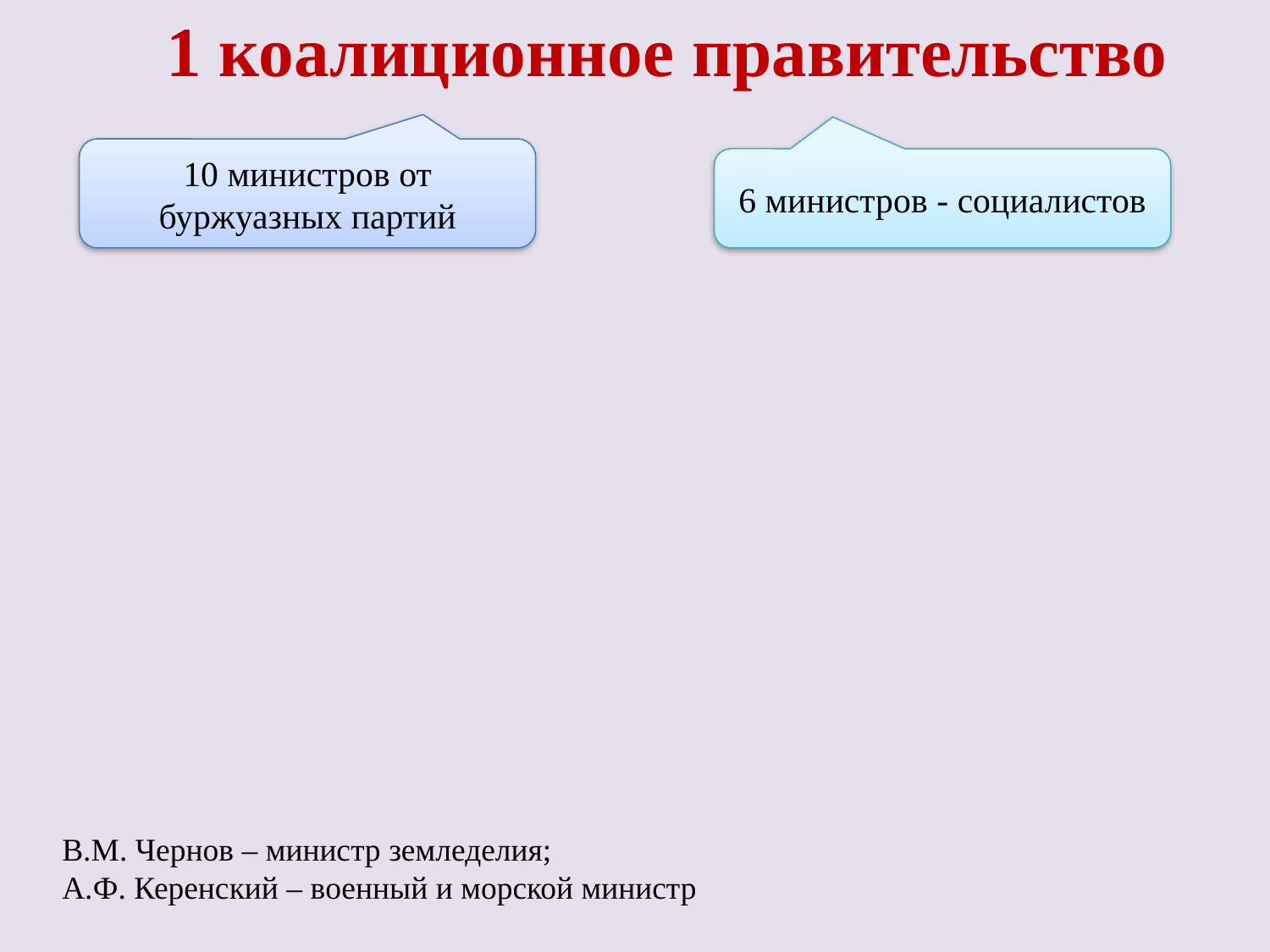

1 коалиционное правительство
10 министров от буржуазных партий
6 министров - социалистов
В.М. Чернов – министр земледелия;
А.Ф. Керенский – военный и морской министр